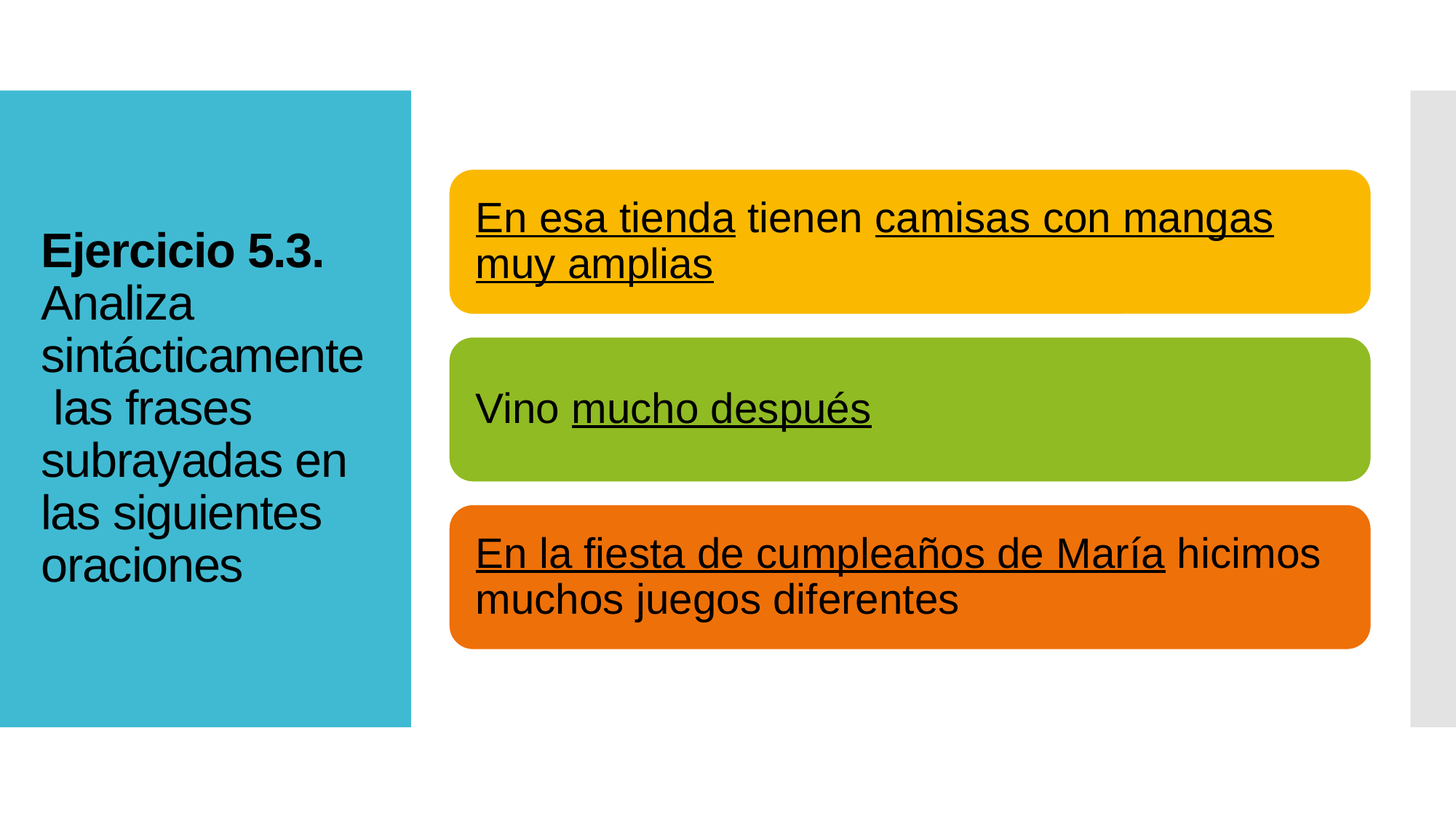

En esa tienda tienen camisas con mangas muy amplias
Vino mucho después
En la fiesta de cumpleaños de María hicimos muchos juegos diferentes
# Ejercicio 5.3. Analiza sintácticamente  las frases subrayadas en las siguientes oraciones